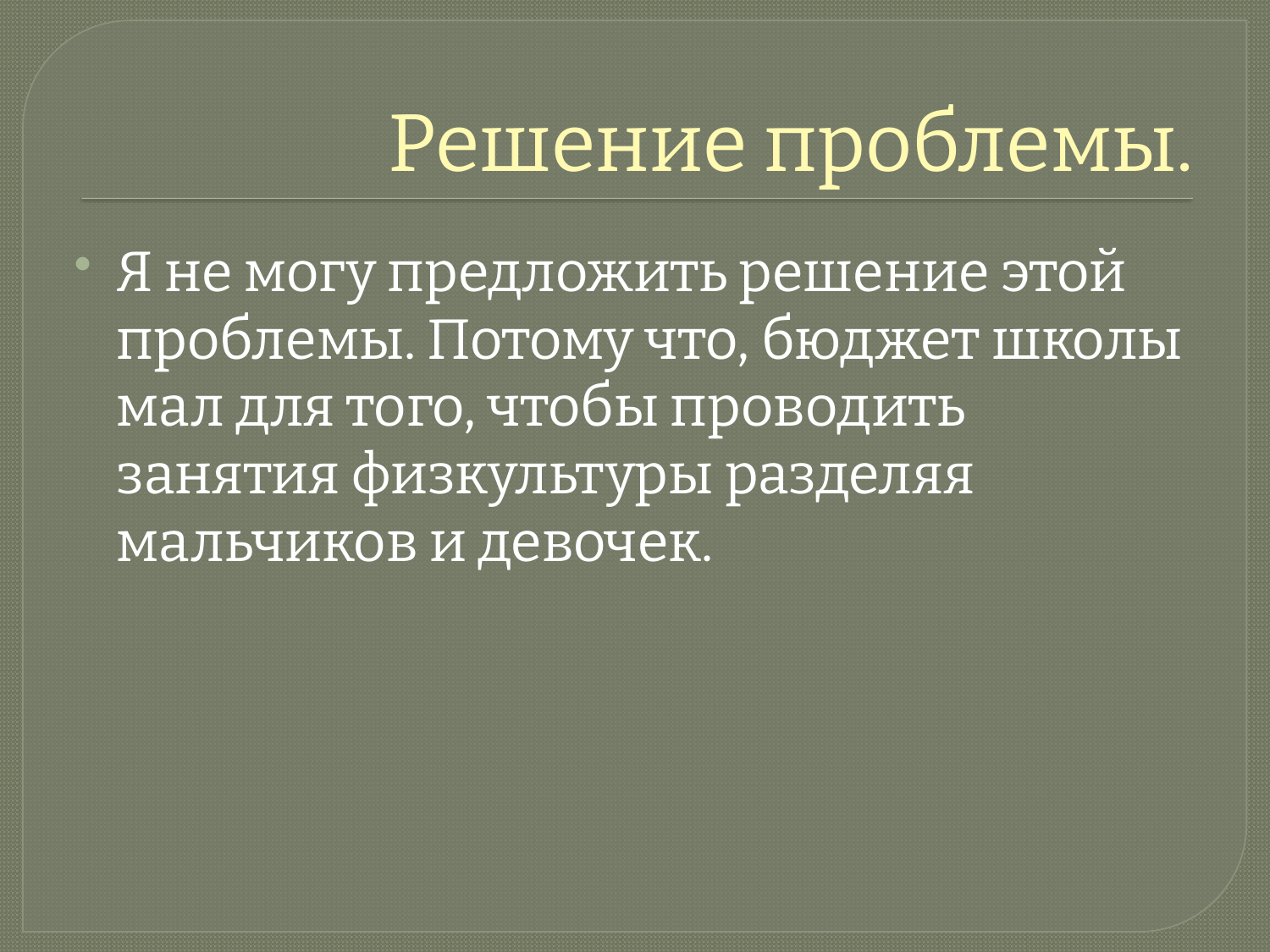

# Решение проблемы.
Я не могу предложить решение этой проблемы. Потому что, бюджет школы мал для того, чтобы проводить занятия физкультуры разделяя мальчиков и девочек.